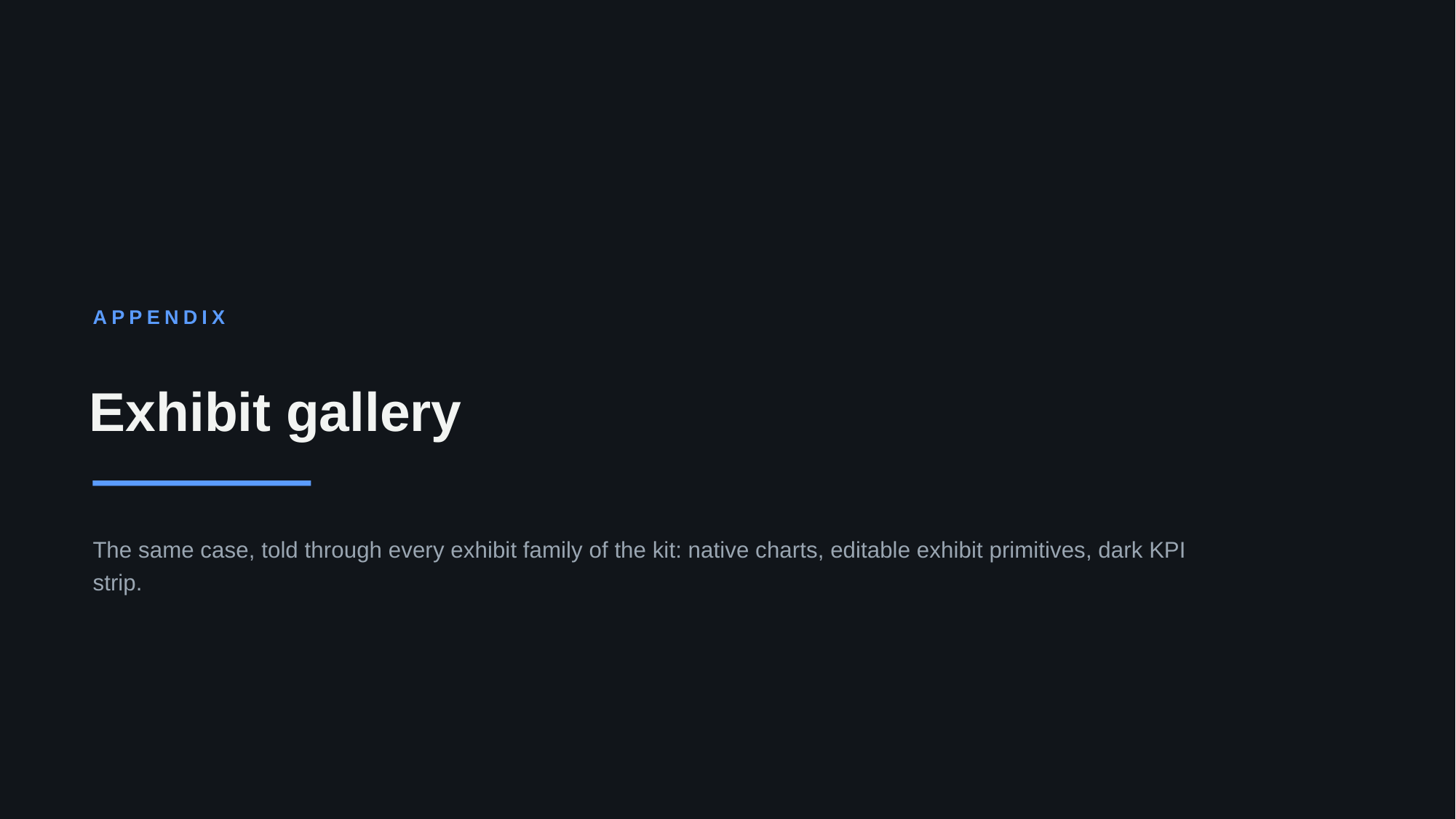

APPENDIX
Exhibit gallery

The same case, told through every exhibit family of the kit: native charts, editable exhibit primitives, dark KPI strip.